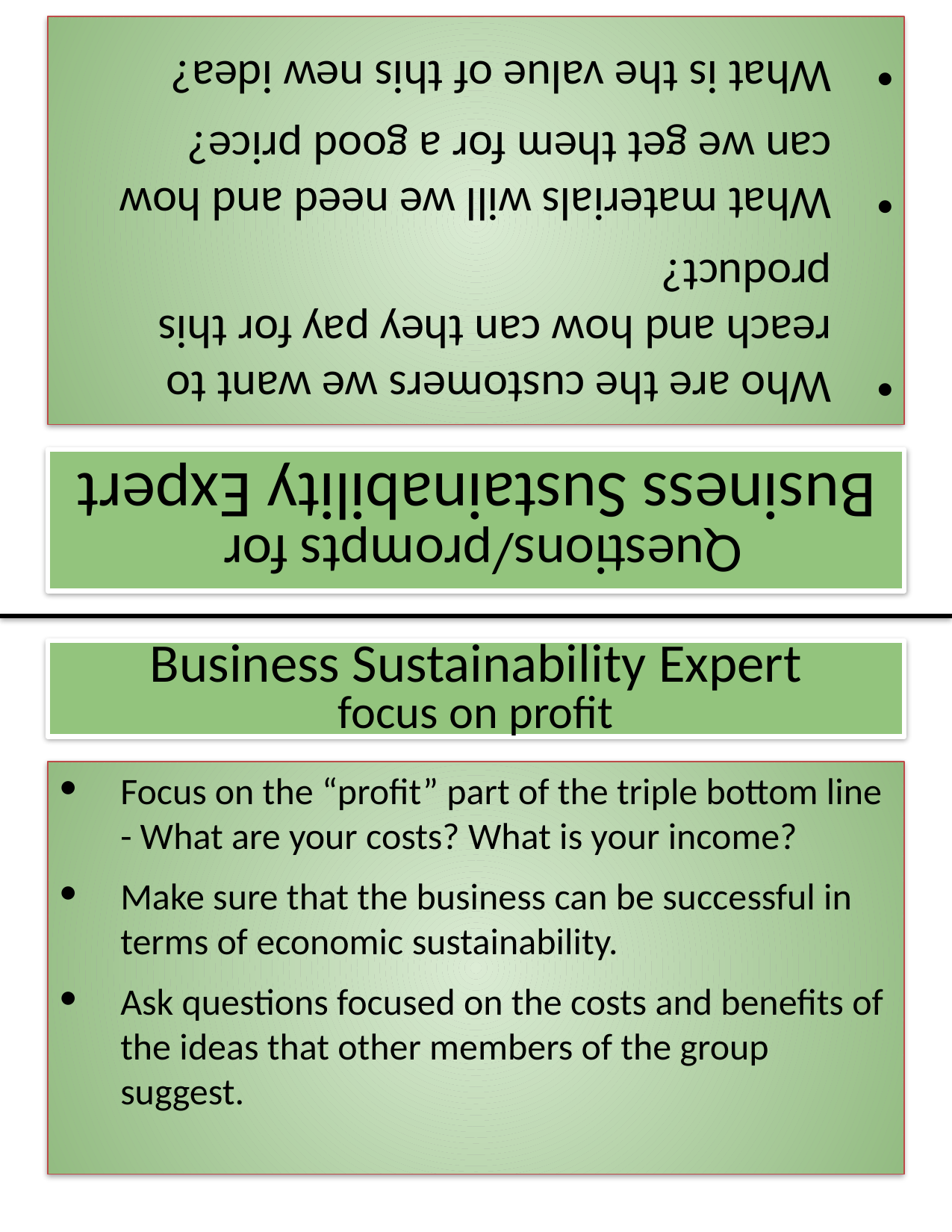

Who are the customers we want to reach and how can they pay for this product?
What materials will we need and how can we get them for a good price?
What is the value of this new idea?
Questions/prompts for
Business Sustainability Expert
# Business Sustainability Expert
focus on profit
Focus on the “profit” part of the triple bottom line - What are your costs? What is your income?
Make sure that the business can be successful in terms of economic sustainability.
Ask questions focused on the costs and benefits of the ideas that other members of the group suggest.